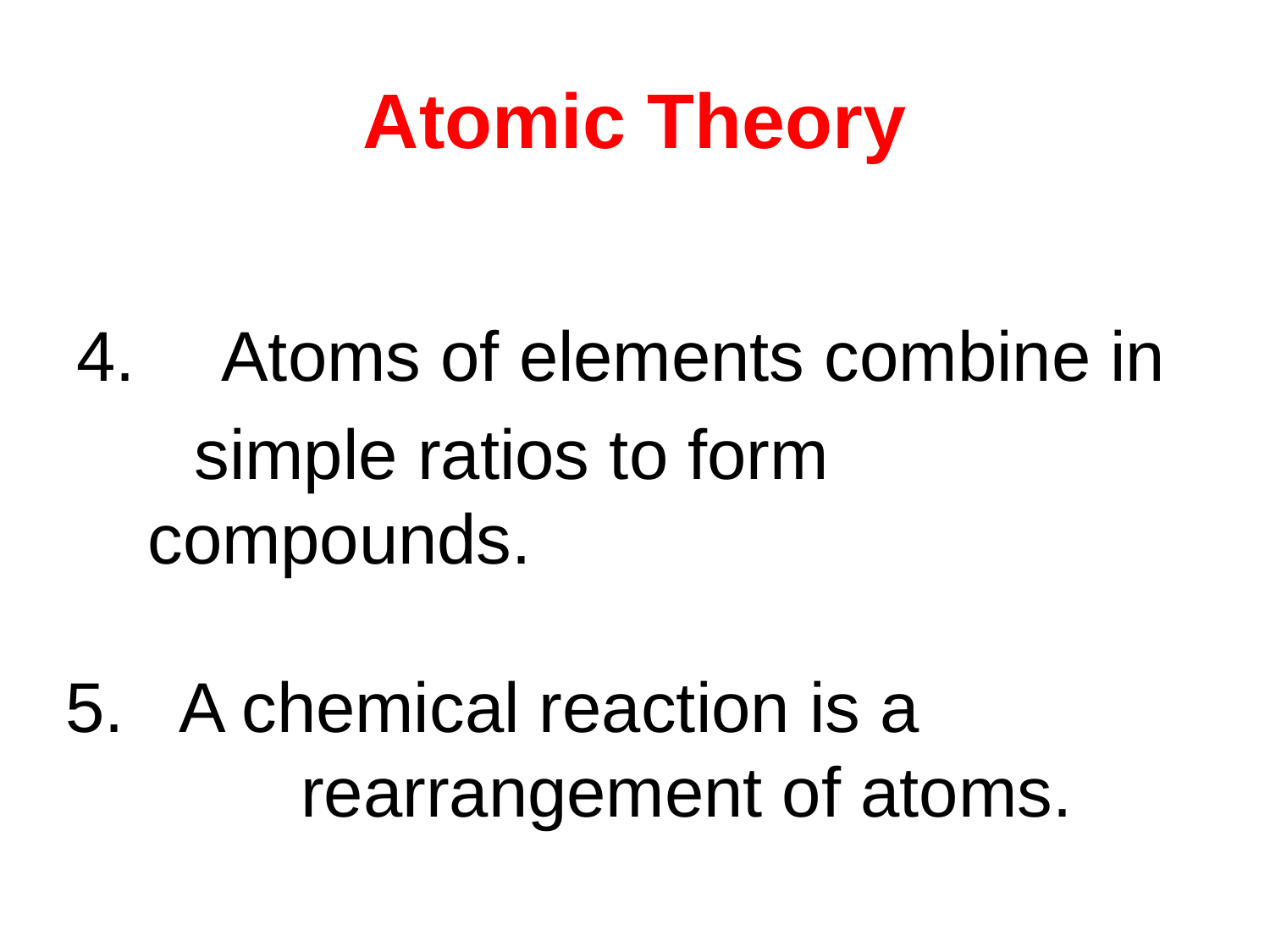

# Atomic Theory

4.     Atoms of elements combine in
      simple ratios to form compounds.
5.   A chemical reaction is a                       rearrangement of atoms.